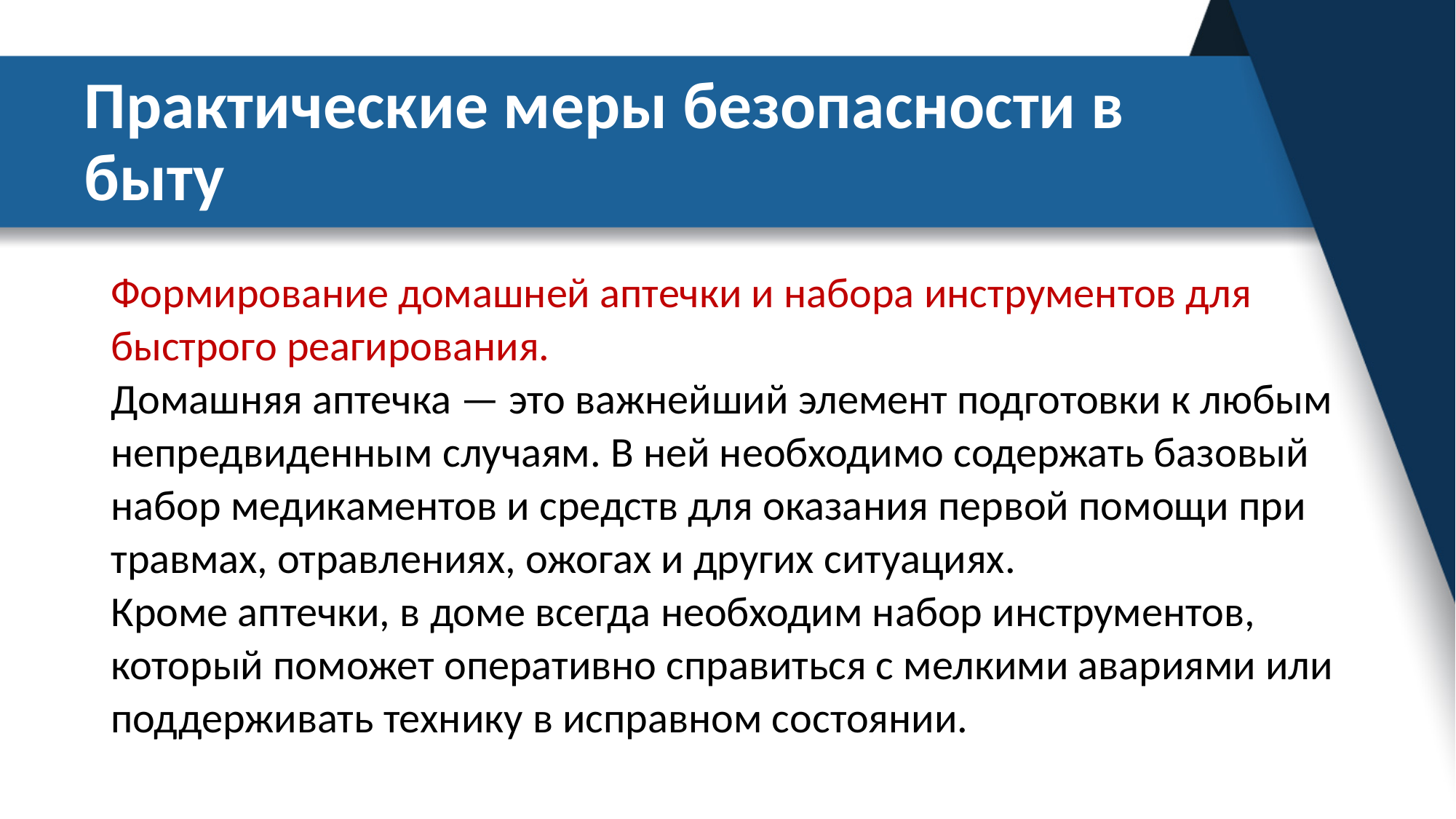

# Практические меры безопасности в быту
Формирование домашней аптечки и набора инструментов для быстрого реагирования.
Домашняя аптечка — это важнейший элемент подготовки к любым непредвиденным случаям. В ней необходимо содержать базовый набор медикаментов и средств для оказания первой помощи при травмах, отравлениях, ожогах и других ситуациях.
Кроме аптечки, в доме всегда необходим набор инструментов, который поможет оперативно справиться с мелкими авариями или поддерживать технику в исправном состоянии.